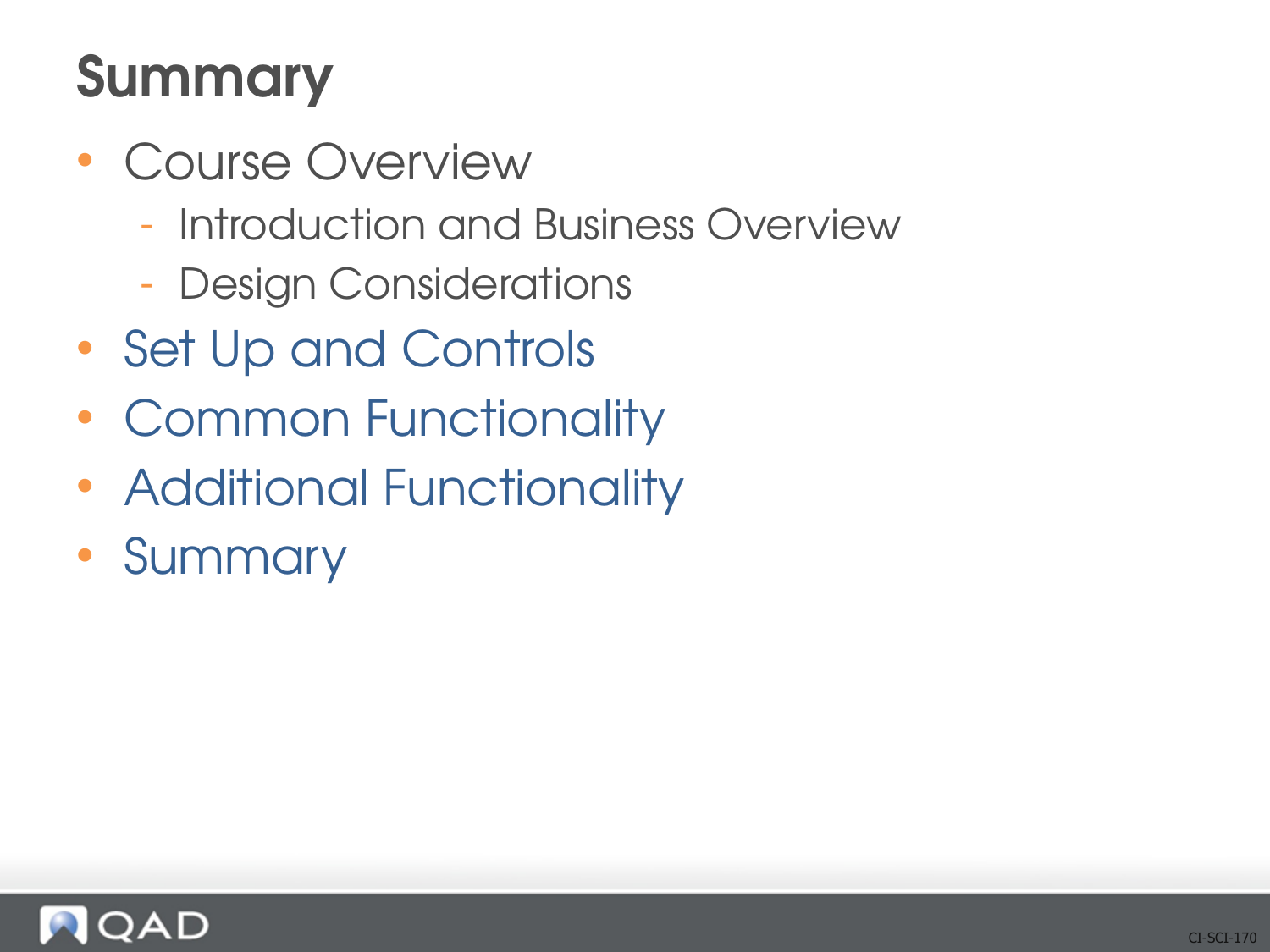

# Summary
Course Overview
Introduction and Business Overview
Design Considerations
Set Up and Controls
Common Functionality
Additional Functionality
Summary
CI-SCI-170